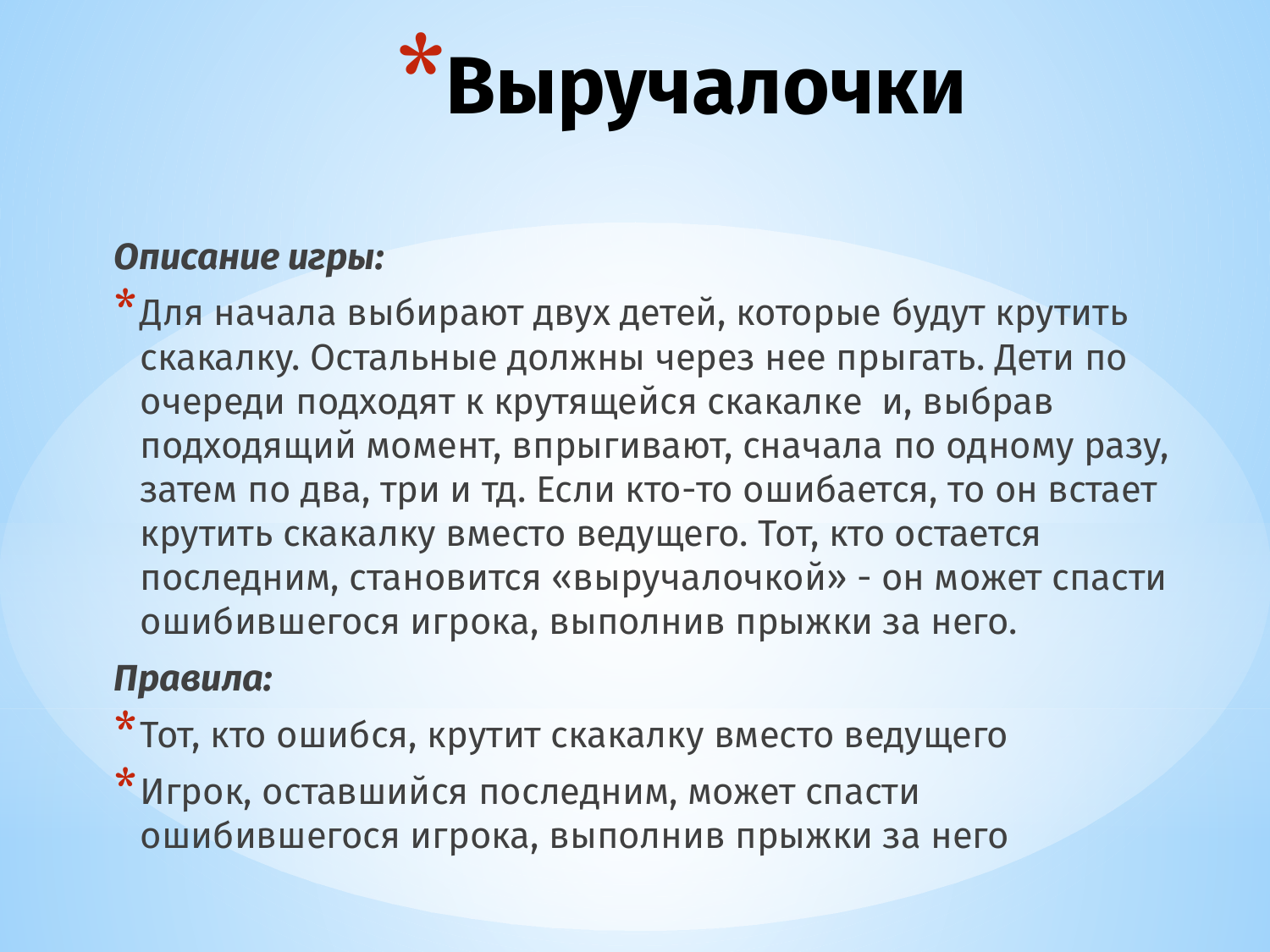

# Выручалочки
Описание игры:
Для начала выбирают двух детей, которые будут крутить скакалку. Остальные должны через нее прыгать. Дети по очереди подходят к крутящейся скакалке  и, выбрав подходящий момент, впрыгивают, сначала по одному разу, затем по два, три и тд. Если кто-то ошибается, то он встает крутить скакалку вместо ведущего. Тот, кто остается последним, становится «выручалочкой» - он может спасти ошибившегося игрока, выполнив прыжки за него.
Правила:
Тот, кто ошибся, крутит скакалку вместо ведущего
Игрок, оставшийся последним, может спасти ошибившегося игрока, выполнив прыжки за него